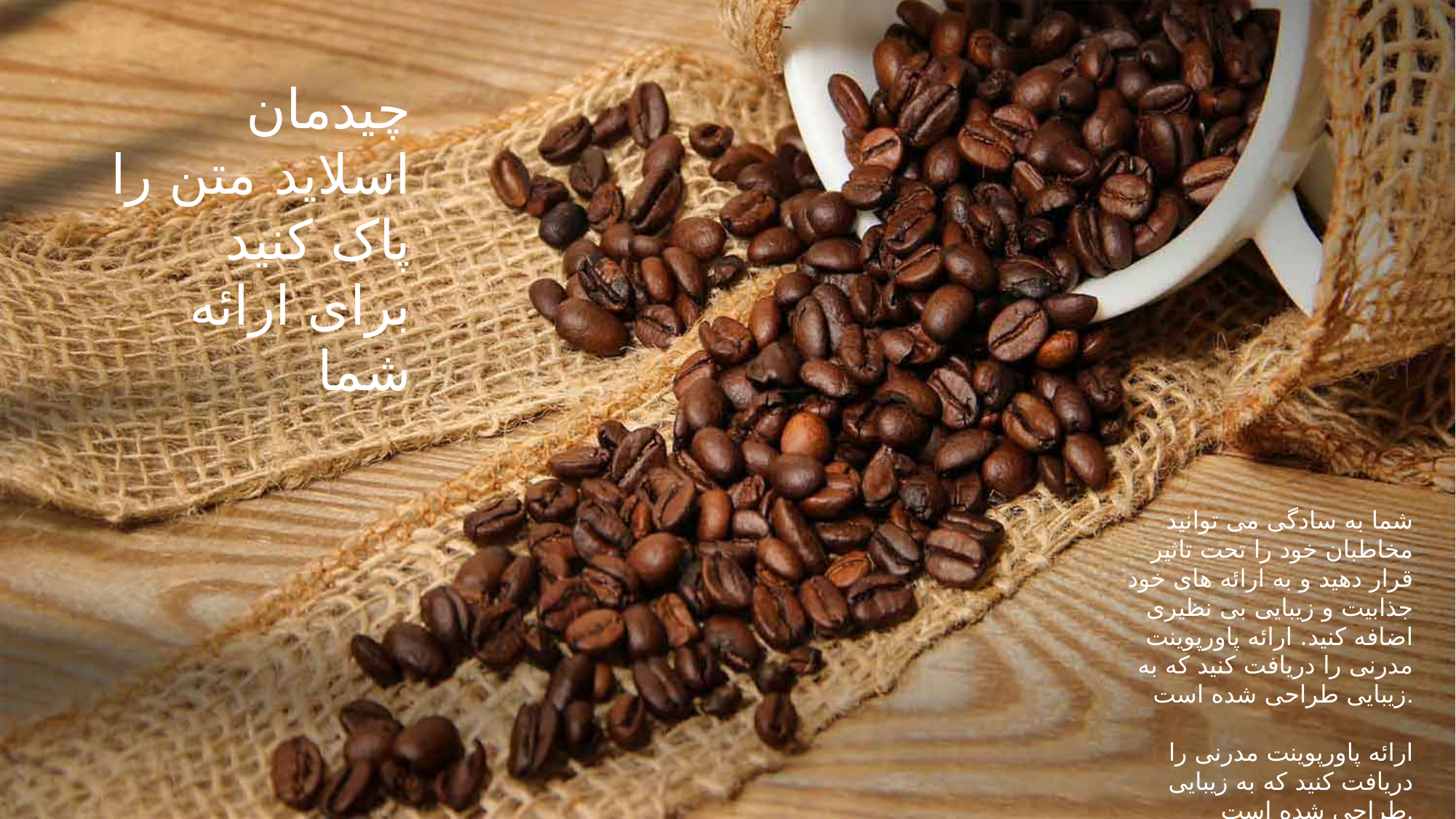

چیدمان
اسلاید متن را پاک کنید
برای ارائه شما
شما به سادگی می توانید مخاطبان خود را تحت تاثیر قرار دهید و به ارائه های خود جذابیت و زیبایی بی نظیری اضافه کنید. ارائه پاورپوینت مدرنی را دریافت کنید که به زیبایی طراحی شده است.

ارائه پاورپوینت مدرنی را دریافت کنید که به زیبایی طراحی شده است.